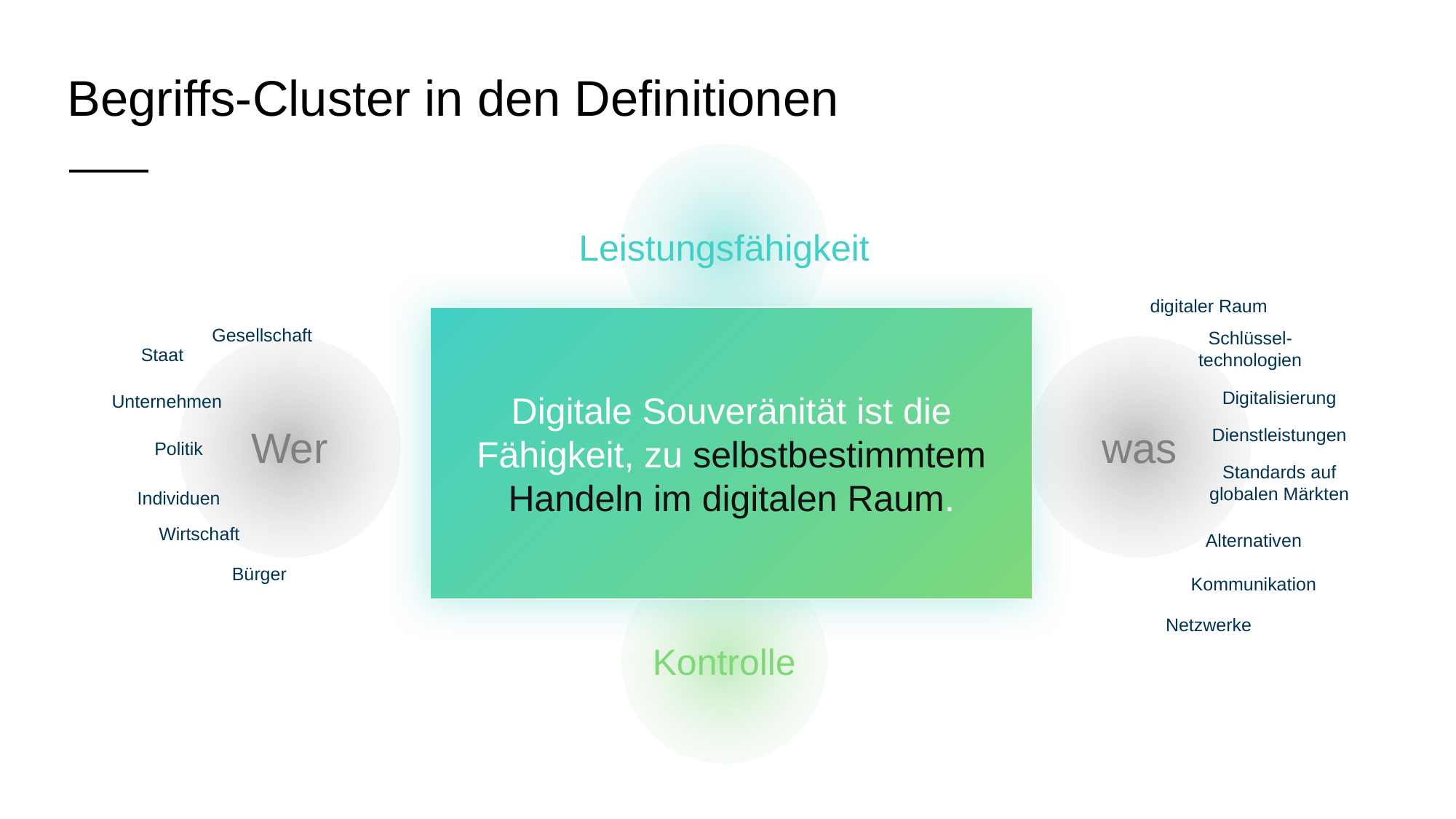

# Begriffs-Cluster in den Definitionen
Leistungsfähigkeit
digitaler Raum
Digitale Souveränität ist die Fähigkeit, zu selbstbestimmtem Handeln im digitalen Raum.
Zukunft ausgestalten
wettbewerbsfähig sein
Gesellschaft
Schlüssel-technologien
Wer
was
selbst gestalten
Staat
Handlungsfähigkeit sein
Digitalisierung
Unternehmen
frei entscheiden
selbstbewusst entscheiden
Dienstleistungen
Politik
eigene Prioritäten setzen
selbst bestimmen
Standards auf globalen Märkten
Individuen
eigene Kapazitäten aufbauen
Kontrolle ausüben
Wirtschaft
Alternativen
den Zugriff bestimmen
das Funktionieren absichern
Bürger
Kontrolle
Abhängigkeiten vermeiden
notwendige Befugnisse haben
Kommunikation
Netzwerke